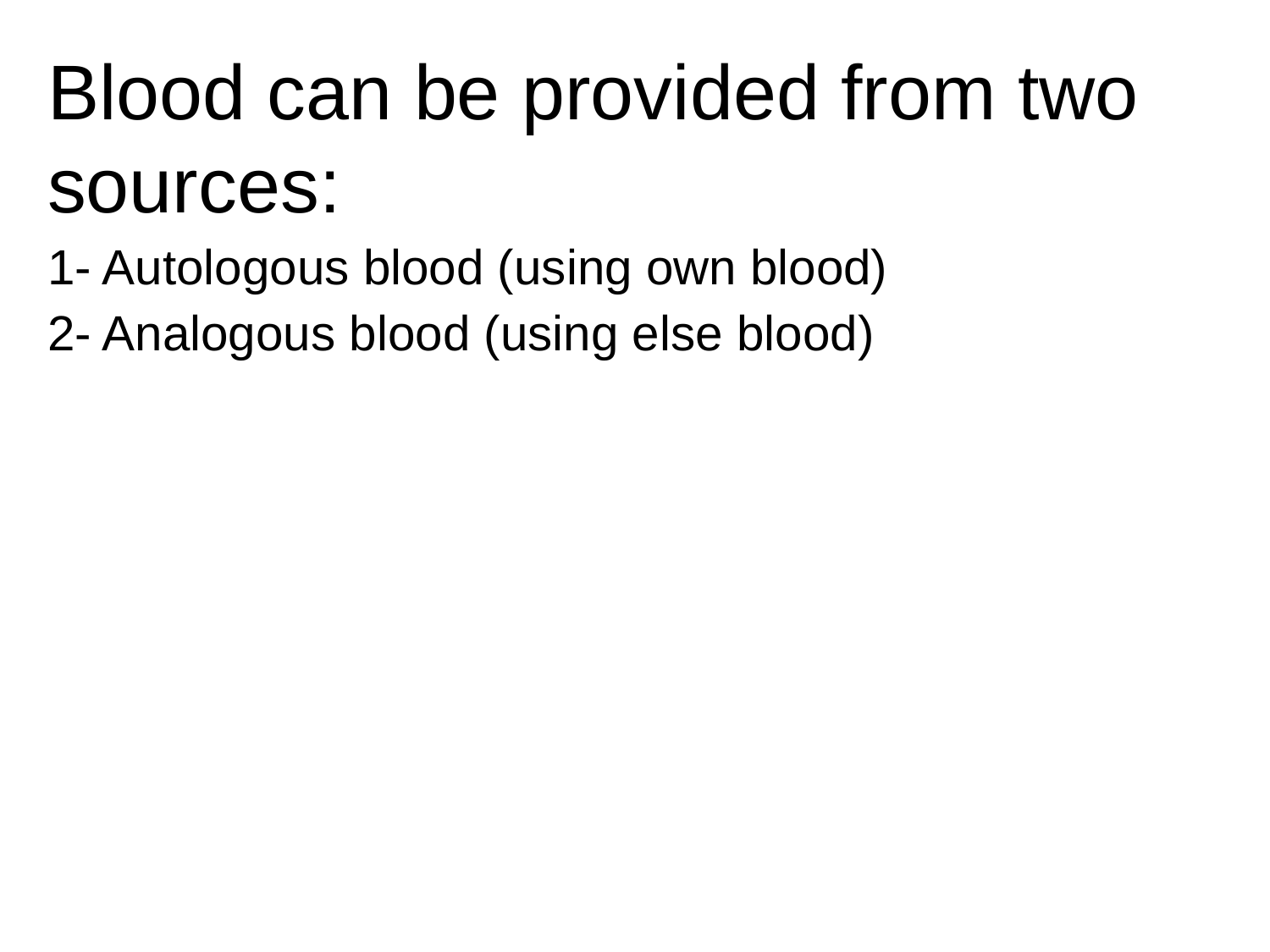

Blood can be provided from two sources:
1- Autologous blood (using own blood)
2- Analogous blood (using else blood)